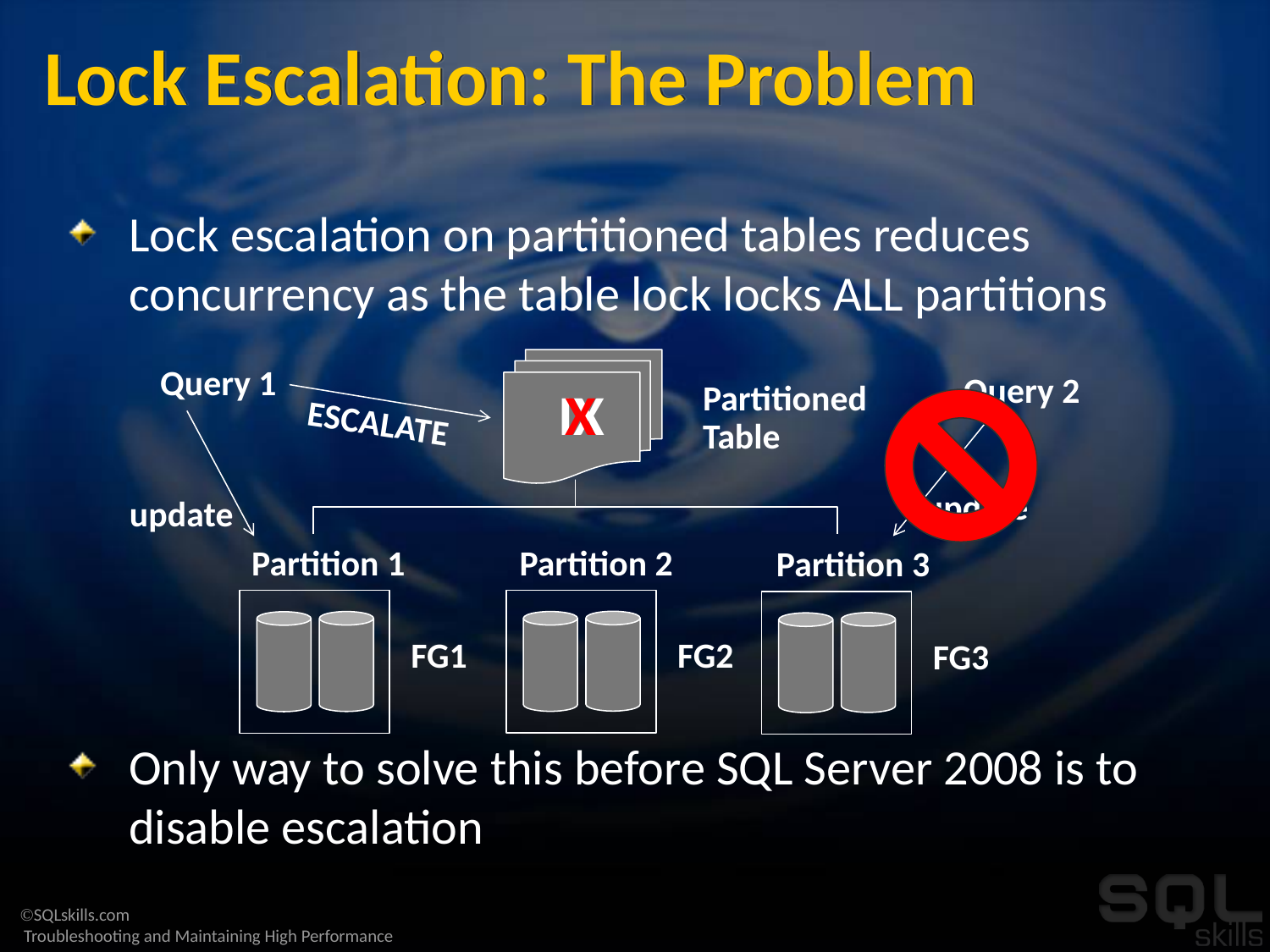

# Lock Escalation: The Problem
Lock escalation on partitioned tables reduces concurrency as the table lock locks ALL partitions

Only way to solve this before SQL Server 2008 is to disable escalation

Query 1
Query 2
Partitioned
Table
IX
X

ESCALATE
update
update
Partition 2
Partition 1
Partition 3

FG2

FG1

FG3